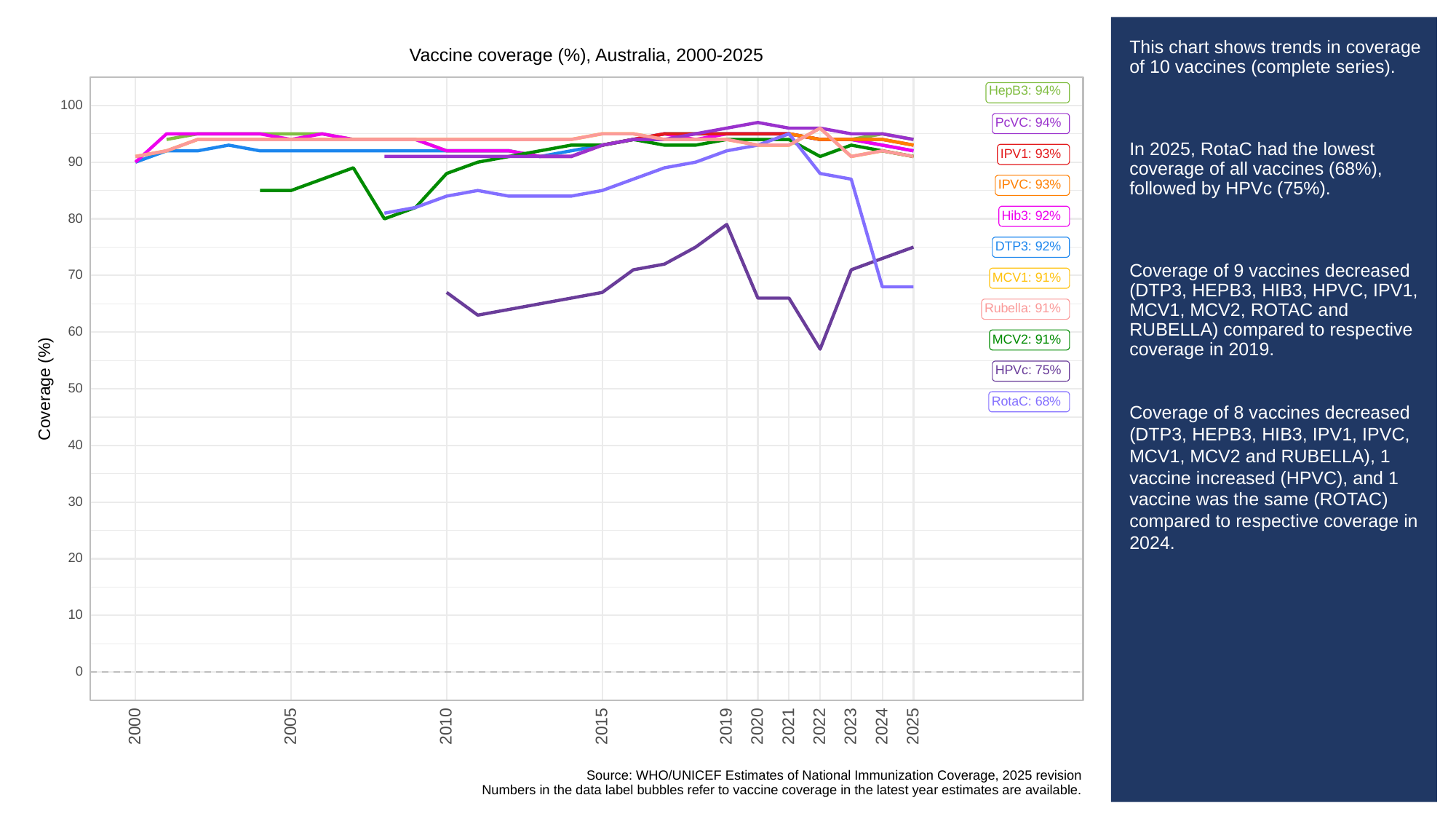

# This chart shows trends in coverage of 10 vaccines (complete series).

In 2025, RotaC had the lowest coverage of all vaccines (68%), followed by HPVc (75%).

Coverage of 9 vaccines decreased (DTP3, HEPB3, HIB3, HPVC, IPV1, MCV1, MCV2, ROTAC and RUBELLA) compared to respective coverage in 2019.

Coverage of 8 vaccines decreased (DTP3, HEPB3, HIB3, IPV1, IPVC, MCV1, MCV2 and RUBELLA), 1 vaccine increased (HPVC), and 1 vaccine was the same (ROTAC) compared to respective coverage in 2024.

Vaccine coverage (%), Australia, 2000-2025

HepB3: 94%

100

PcVC: 94%

IPV1: 93%

90

IPVC: 93%

Hib3: 92%
80

DTP3: 92%

70
MCV1: 91%

Rubella: 91%
60

MCV2: 91%

HPVc: 75%
Coverage (%)
50

RotaC: 68%

40

30

20

10

0

2023
2000
2005
2010
2015
2019
2020
2021
2022
2024
2025
Source: WHO/UNICEF Estimates of National Immunization Coverage, 2025 revision
Numbers in the data label bubbles refer to vaccine coverage in the latest year estimates are available.